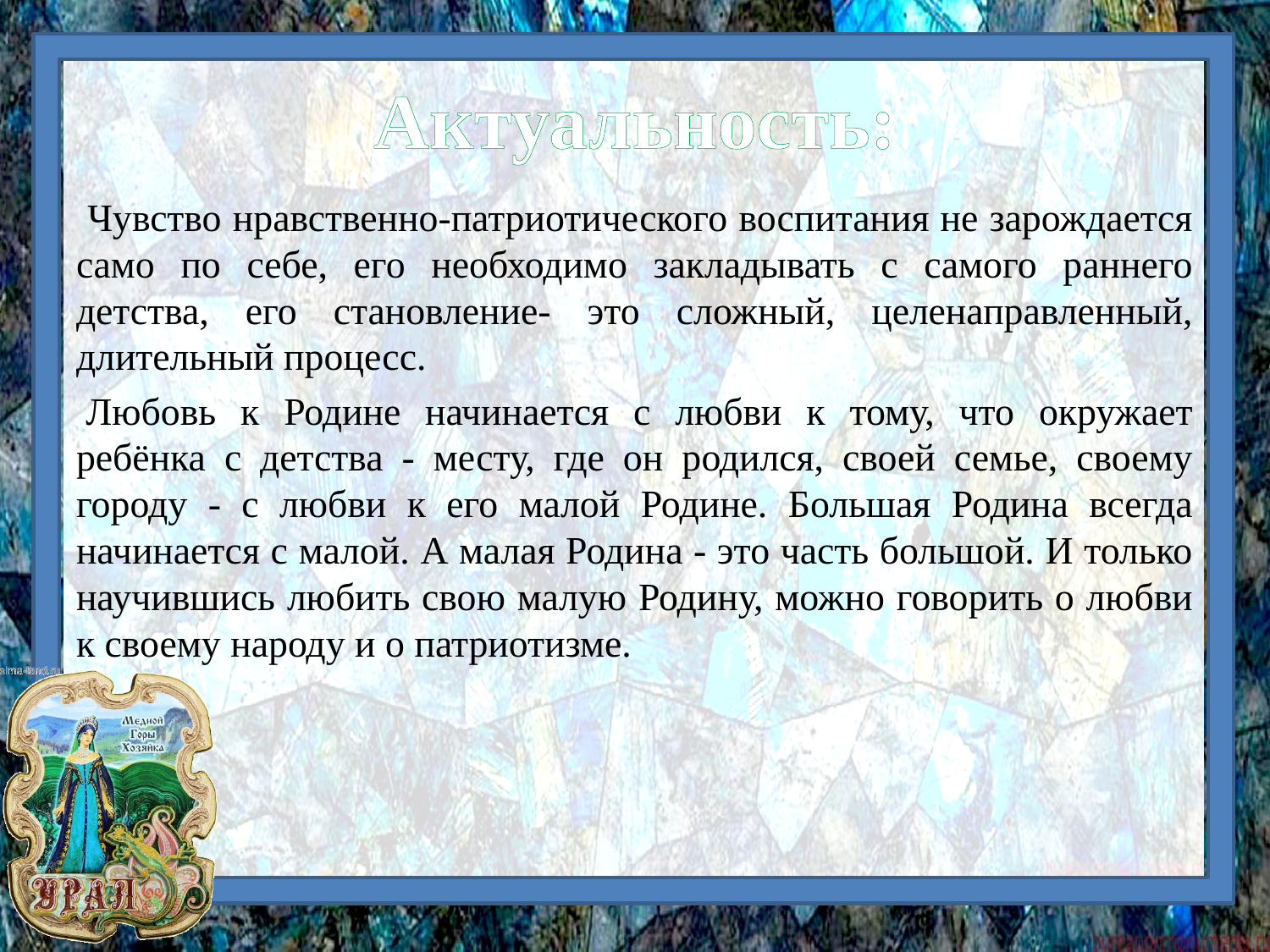

# Актуальность:
 Чувство нравственно-патриотического воспитания не зарождается само по себе, его необходимо закладывать с самого раннего детства, его становление- это сложный, целенаправленный, длительный процесс.
 Любовь к Родине начинается с любви к тому, что окружает ребёнка с детства - месту, где он родился, своей семье, своему городу - с любви к его малой Родине. Большая Родина всегда начинается с малой. А малая Родина - это часть большой. И только научившись любить свою малую Родину, можно говорить о любви к своему народу и о патриотизме.